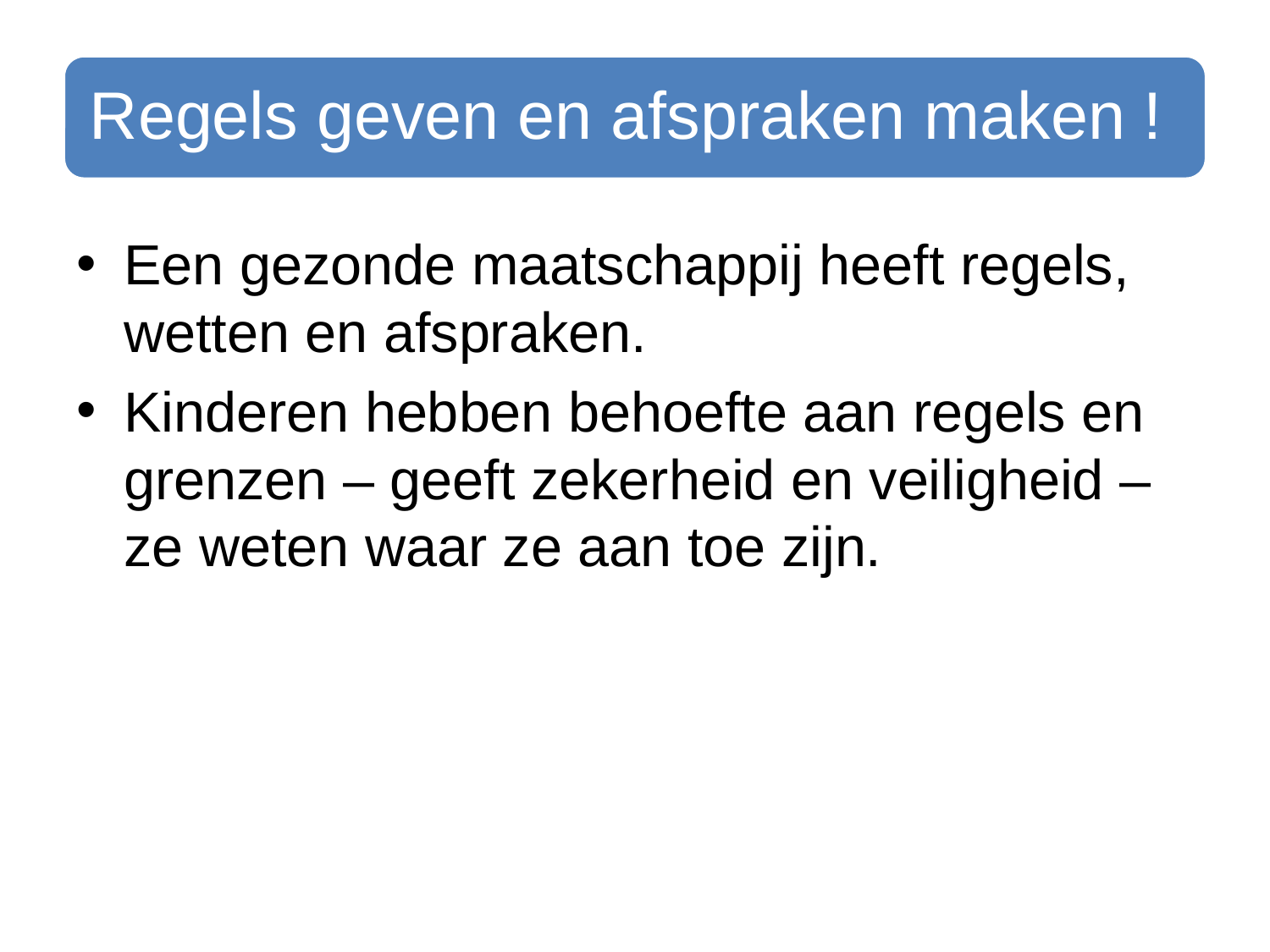

Regels geven en afspraken maken !
Een gezonde maatschappij heeft regels, wetten en afspraken.
Kinderen hebben behoefte aan regels en grenzen – geeft zekerheid en veiligheid – ze weten waar ze aan toe zijn.